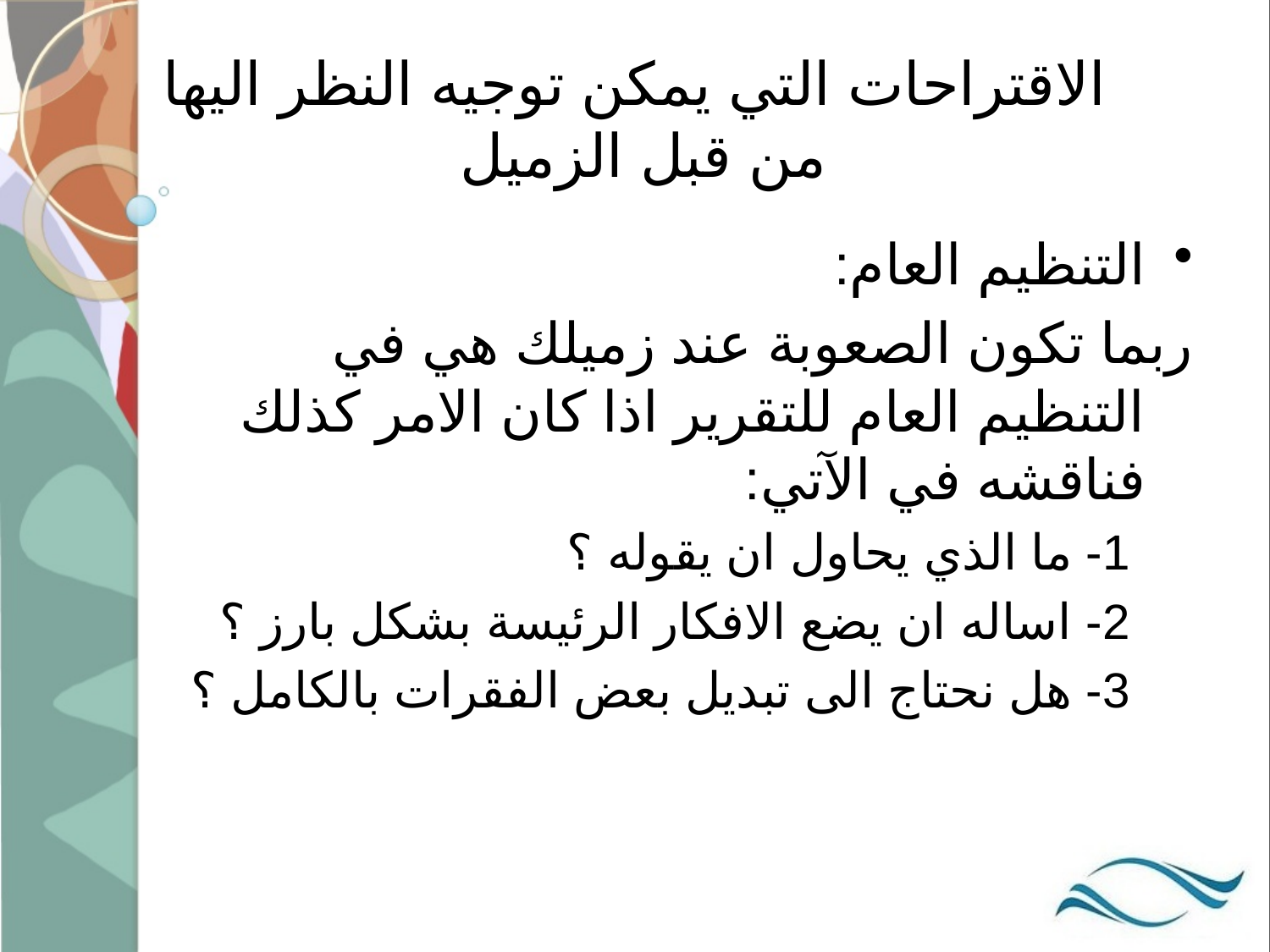

# الاقتراحات التي يمكن توجيه النظر اليها من قبل الزميل
التنظيم العام:
	ربما تكون الصعوبة عند زميلك هي في التنظيم العام للتقرير اذا كان الامر كذلك فناقشه في الآتي:
1- ما الذي يحاول ان يقوله ؟
2- اساله ان يضع الافكار الرئيسة بشكل بارز ؟
3- هل نحتاج الى تبديل بعض الفقرات بالكامل ؟